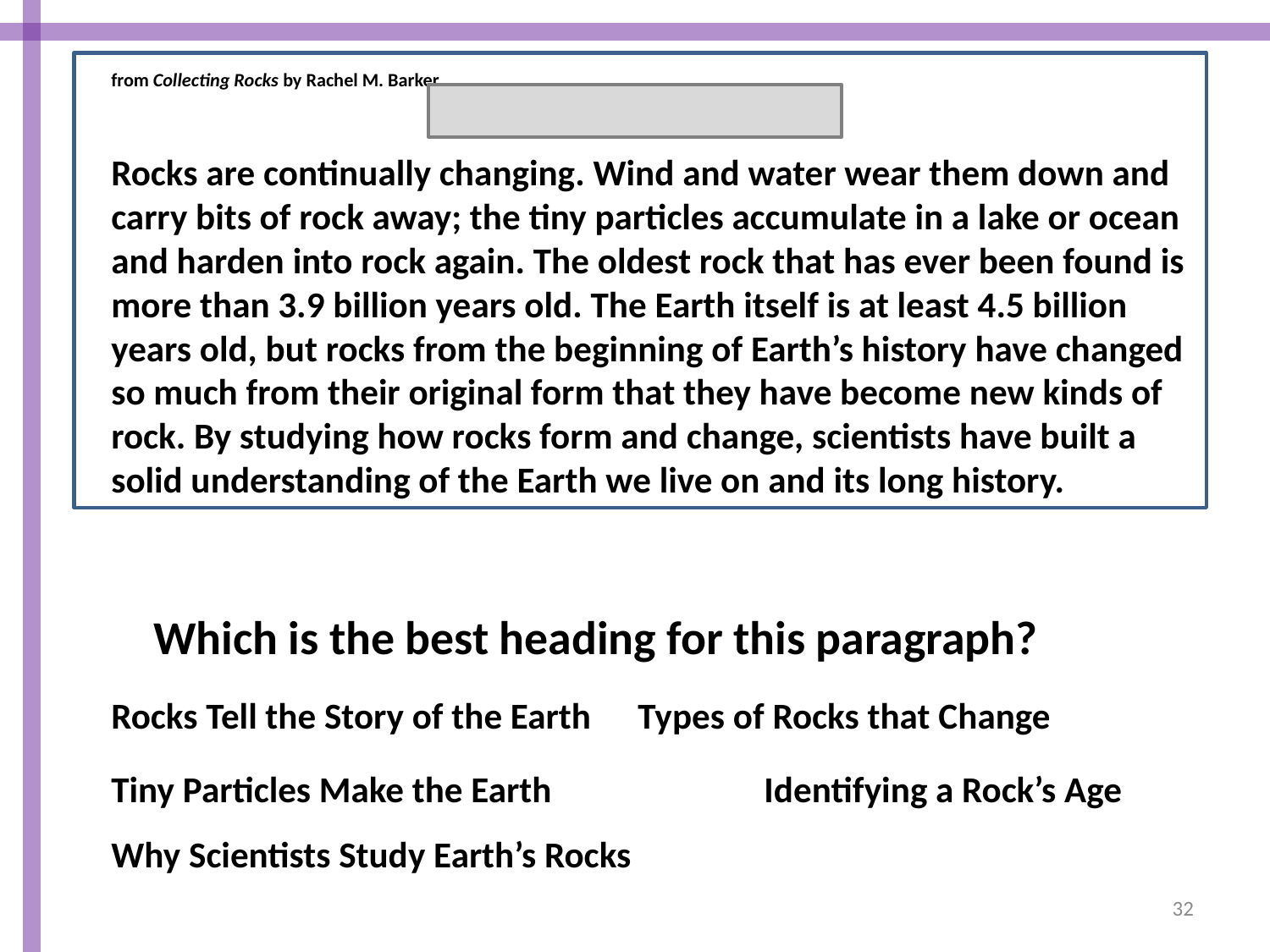

from Collecting Rocks by Rachel M. Barker

Rocks are continually changing. Wind and water wear them down and carry bits of rock away; the tiny particles accumulate in a lake or ocean and harden into rock again. The oldest rock that has ever been found is more than 3.9 billion years old. The Earth itself is at least 4.5 billion years old, but rocks from the beginning of Earth’s history have changed so much from their original form that they have become new kinds of rock. By studying how rocks form and change, scientists have built a solid understanding of the Earth we live on and its long history.

    Which is the best heading for this paragraph?
Rocks Tell the Story of the Earth	  Types of Rocks that Change
Tiny Particles Make the Earth 	     	       Identifying a Rock’s Age		  Why Scientists Study Earth’s Rocks

32